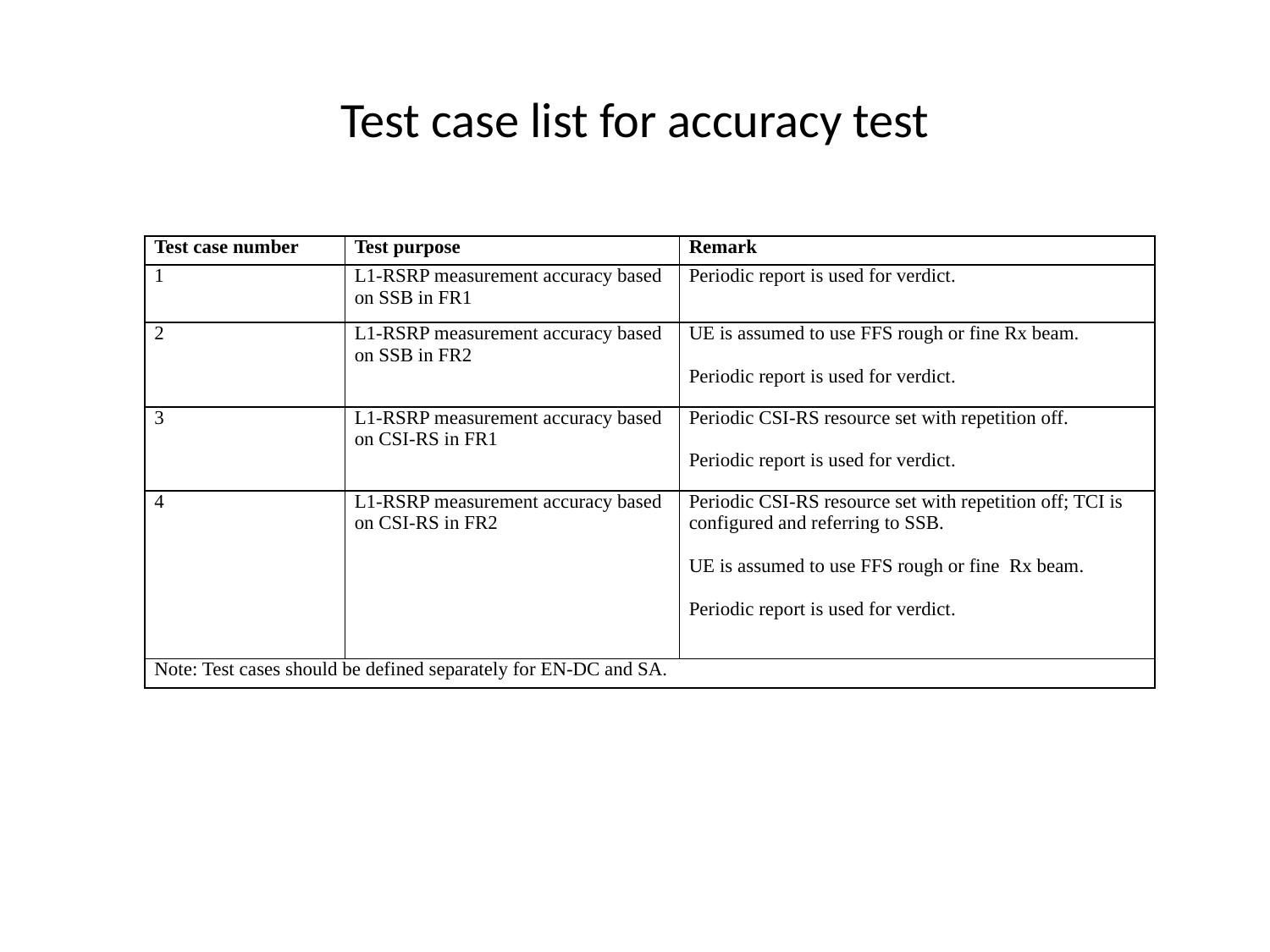

# Test case list for accuracy test
| Test case number | Test purpose | Remark |
| --- | --- | --- |
| 1 | L1-RSRP measurement accuracy based on SSB in FR1 | Periodic report is used for verdict. |
| 2 | L1-RSRP measurement accuracy based on SSB in FR2 | UE is assumed to use FFS rough or fine Rx beam. Periodic report is used for verdict. |
| 3 | L1-RSRP measurement accuracy based on CSI-RS in FR1 | Periodic CSI-RS resource set with repetition off. Periodic report is used for verdict. |
| 4 | L1-RSRP measurement accuracy based on CSI-RS in FR2 | Periodic CSI-RS resource set with repetition off; TCI is configured and referring to SSB. UE is assumed to use FFS rough or fine Rx beam. Periodic report is used for verdict. |
| Note: Test cases should be defined separately for EN-DC and SA. |  |  |